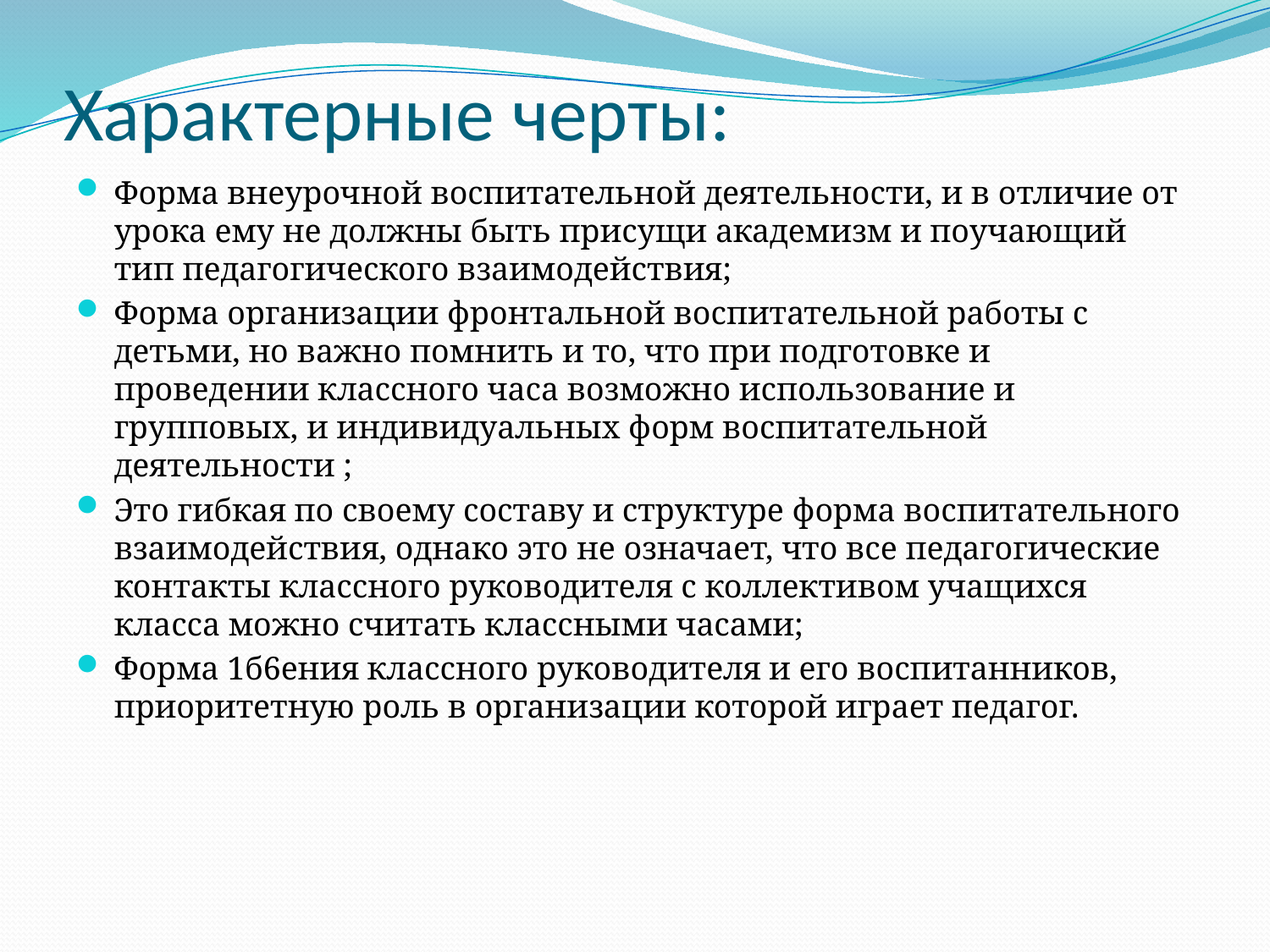

# Характерные черты:
Форма внеурочной воспитательной деятельности, и в отличие от урока ему не должны быть присущи академизм и поучающий тип педагогического взаимодействия;
Форма организации фронтальной воспитательной работы с детьми, но важно помнить и то, что при подготовке и проведении классного часа возможно использование и групповых, и индивидуальных форм воспитательной деятельности ;
Это гибкая по своему составу и структуре форма воспитательного взаимодействия, однако это не означает, что все педагогические  контакты классного руководителя с коллективом учащихся класса можно считать классными часами;
Форма 1б6ения классного руководителя и его воспитанников, приоритетную роль в организации которой играет педагог.